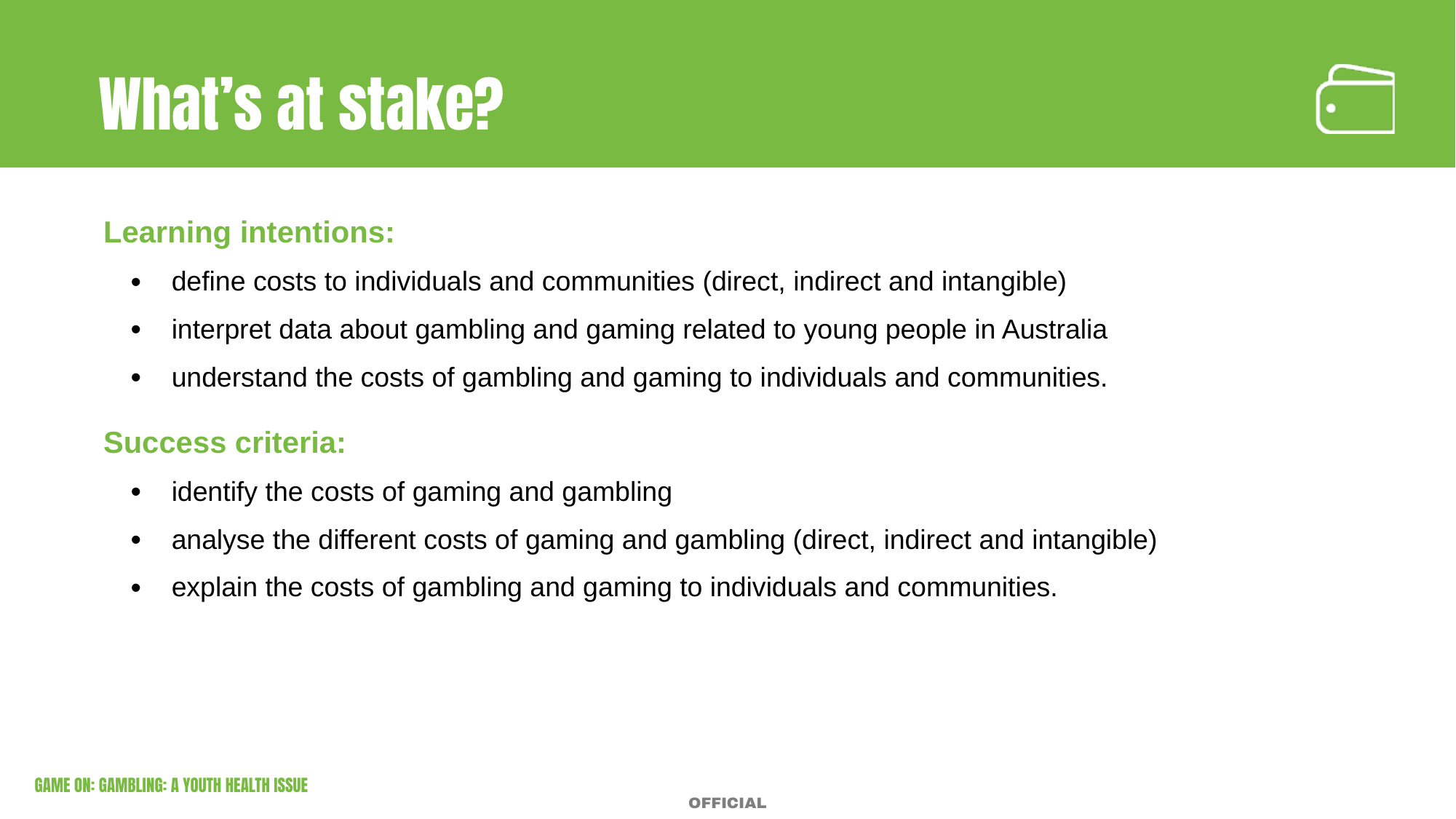

What’s at stake?
Learning intentions:
define costs to individuals and communities (direct, indirect and intangible)
interpret data about gambling and gaming related to young people in Australia
understand the costs of gambling and gaming to individuals and communities.
Success criteria:
identify the costs of gaming and gambling
analyse the different costs of gaming and gambling (direct, indirect and intangible)
explain the costs of gambling and gaming to individuals and communities.